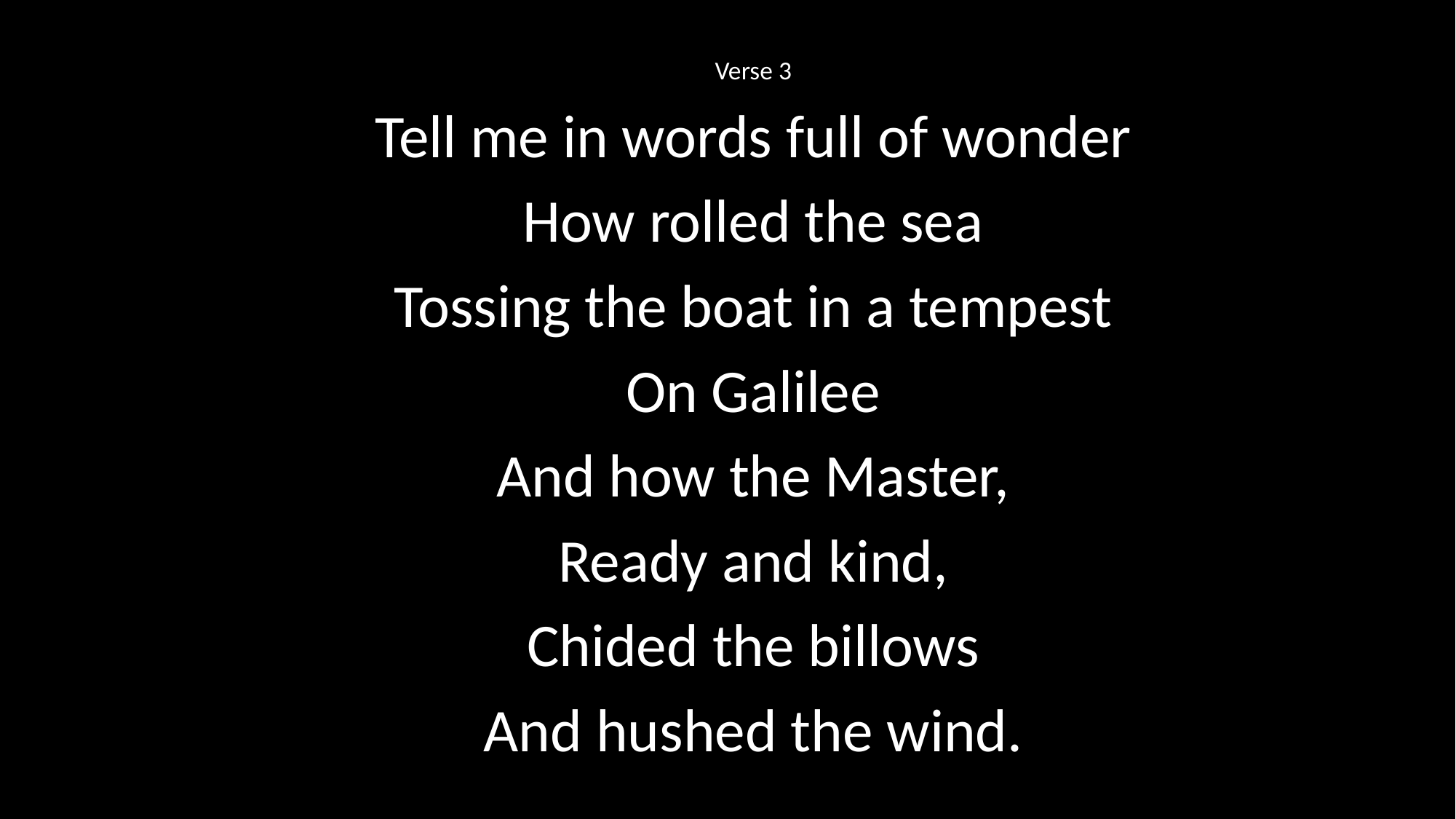

Verse 3
Tell me in words full of wonder
How rolled the sea
Tossing the boat in a tempest
On Galilee
And how the Master,
Ready and kind,
Chided the billows
And hushed the wind.